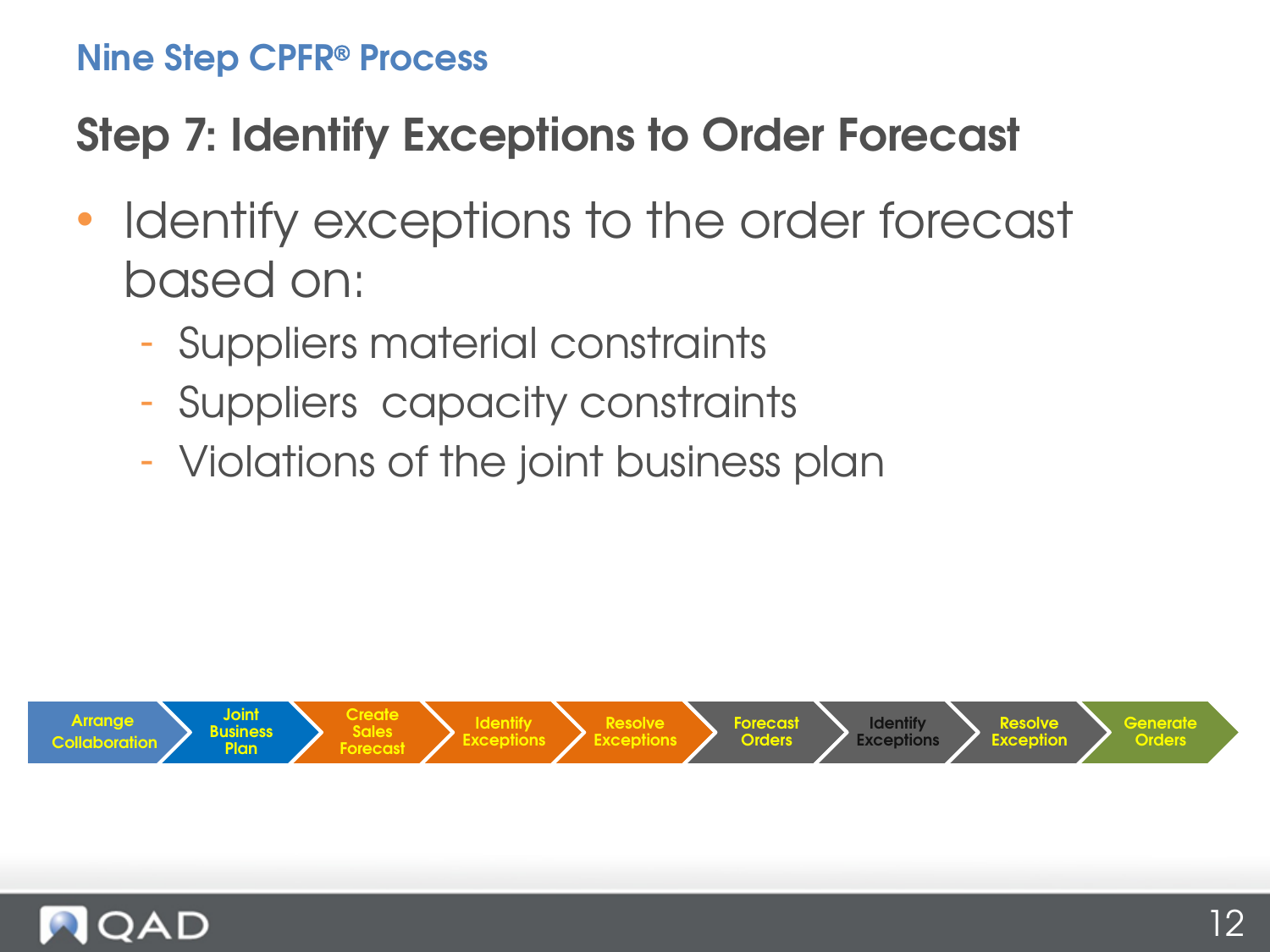

Nine Step CPFR® Process
# Step 7: Identify Exceptions to Order Forecast
Identify exceptions to the order forecast based on:
Suppliers material constraints
Suppliers  capacity constraints
Violations of the joint business plan

Arrange
 Collaboration
Joint Business Plan
Create Sales Forecast
Identify Exceptions
Resolve Exceptions
Forecast Orders
Identify Exceptions
Resolve Exception
Generate Orders
12